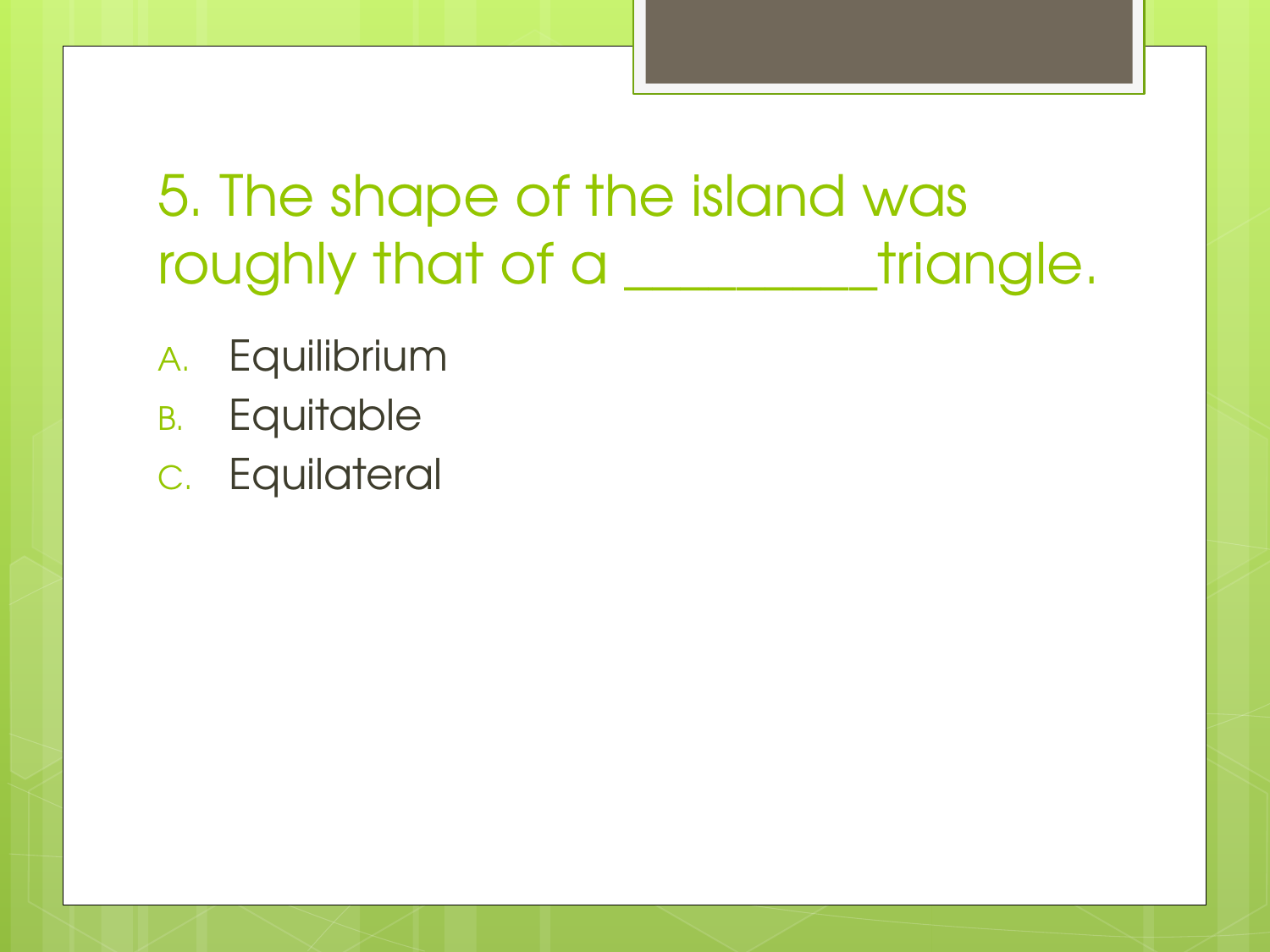

# 5. The shape of the island was roughly that of a _________triangle.
Equilibrium
Equitable
Equilateral